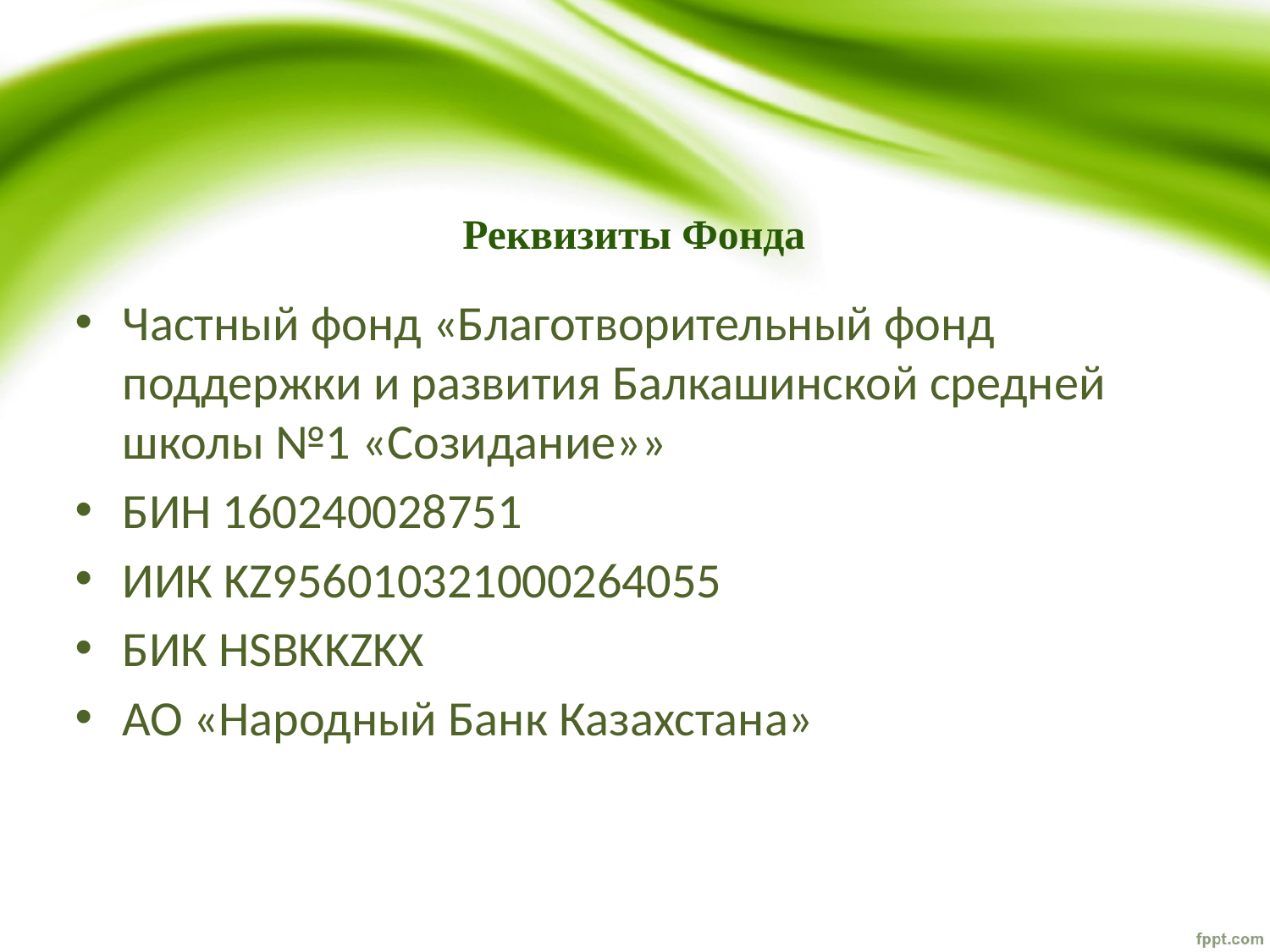

# Реквизиты Фонда
Частный фонд «Благотворительный фонд поддержки и развития Балкашинской средней школы №1 «Созидание»»
БИН 160240028751
ИИК KZ956010321000264055
БИК HSBKKZKX
АО «Народный Банк Казахстана»